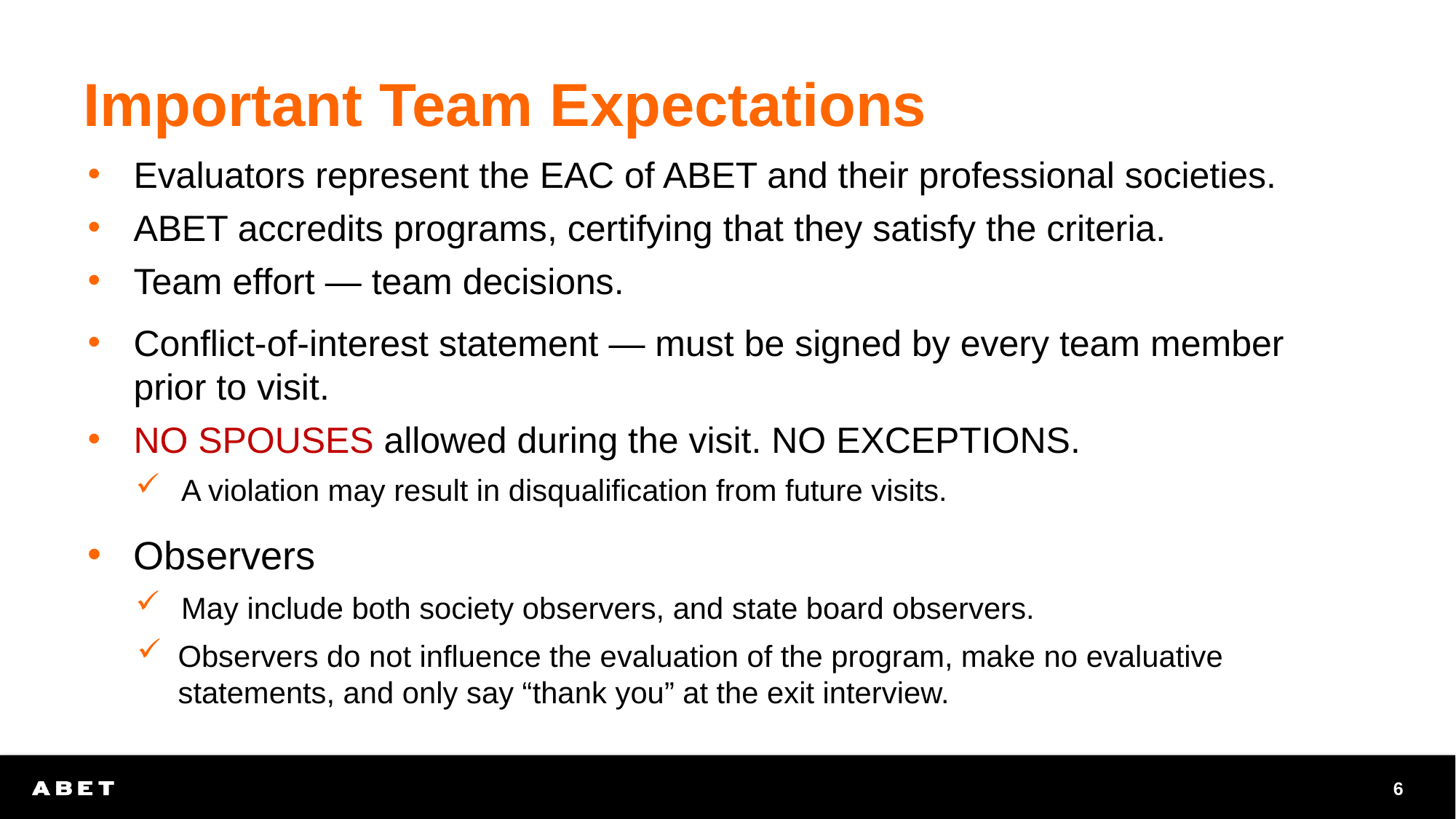

# Important Team Expectations
Evaluators represent the EAC of ABET and their professional societies.
ABET accredits programs, certifying that they satisfy the criteria.
Team effort — team decisions.
Conflict-of-interest statement — must be signed by every team member prior to visit.
NO SPOUSES allowed during the visit. NO EXCEPTIONS.
A violation may result in disqualification from future visits.

Observers
May include both society observers, and state board observers.
Observers do not influence the evaluation of the program, make no evaluative statements, and only say “thank you” at the exit interview.